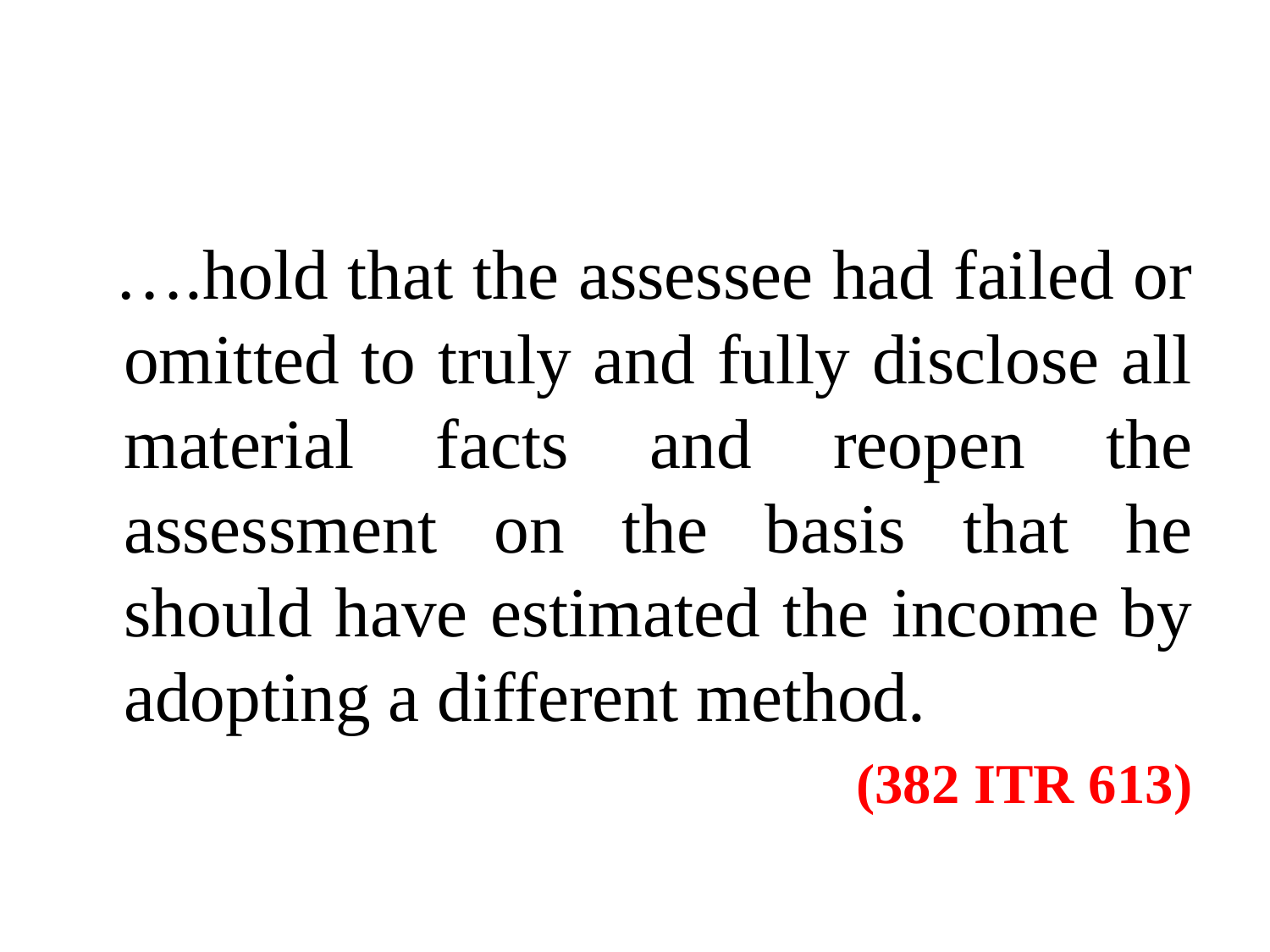

#
  ….hold that the assessee had failed or omitted to truly and fully disclose all material facts and reopen the assessment on the basis that he should have estimated the income by adopting a different method.
                                                       (382 ITR 613)